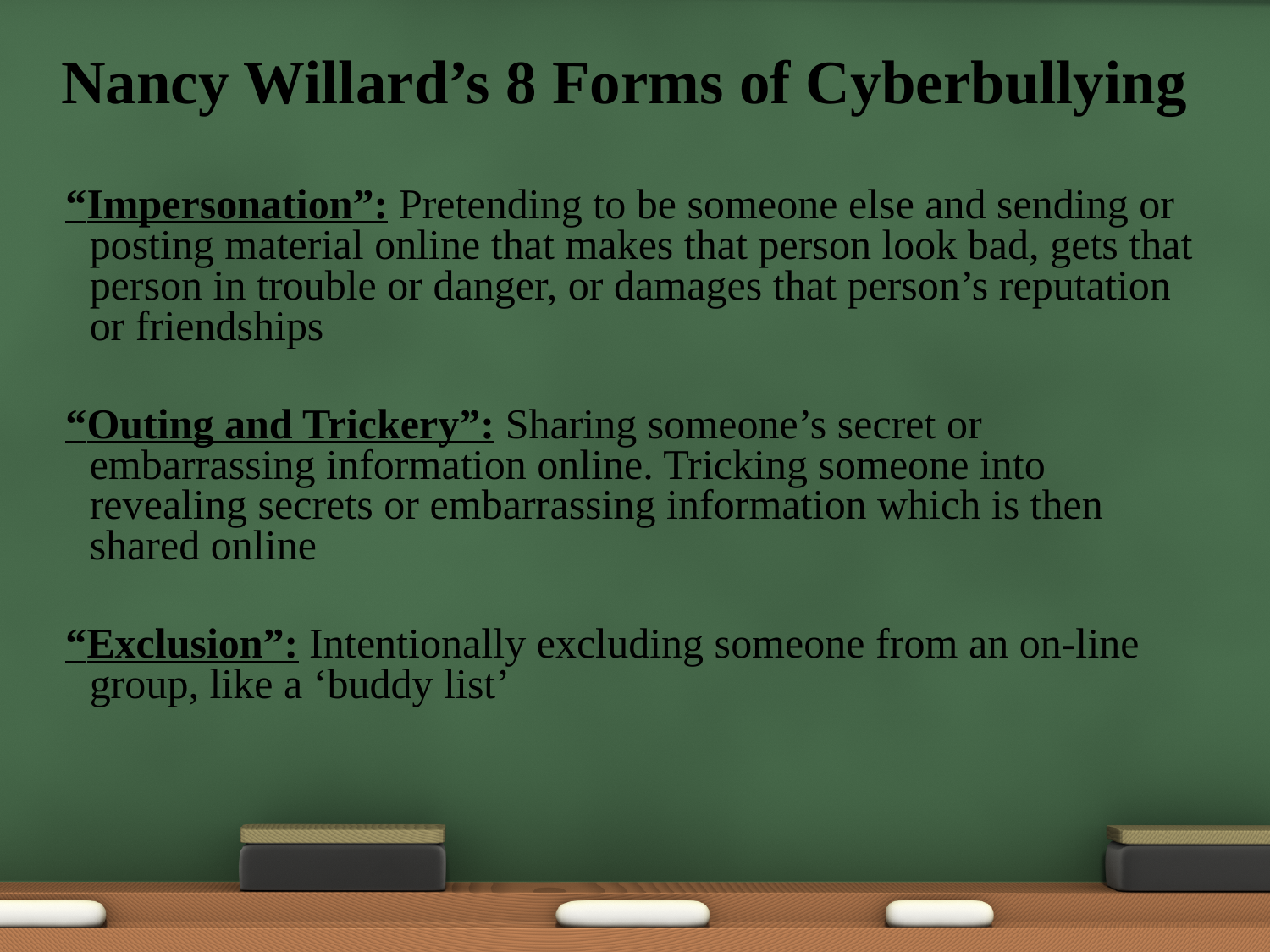

# Nancy Willard’s 8 Forms of Cyberbullying
“Impersonation”: Pretending to be someone else and sending or posting material online that makes that person look bad, gets that person in trouble or danger, or damages that person’s reputation or friendships

“Outing and Trickery”: Sharing someone’s secret or embarrassing information online. Tricking someone into revealing secrets or embarrassing information which is then shared online

“Exclusion”: Intentionally excluding someone from an on-line group, like a ‘buddy list’